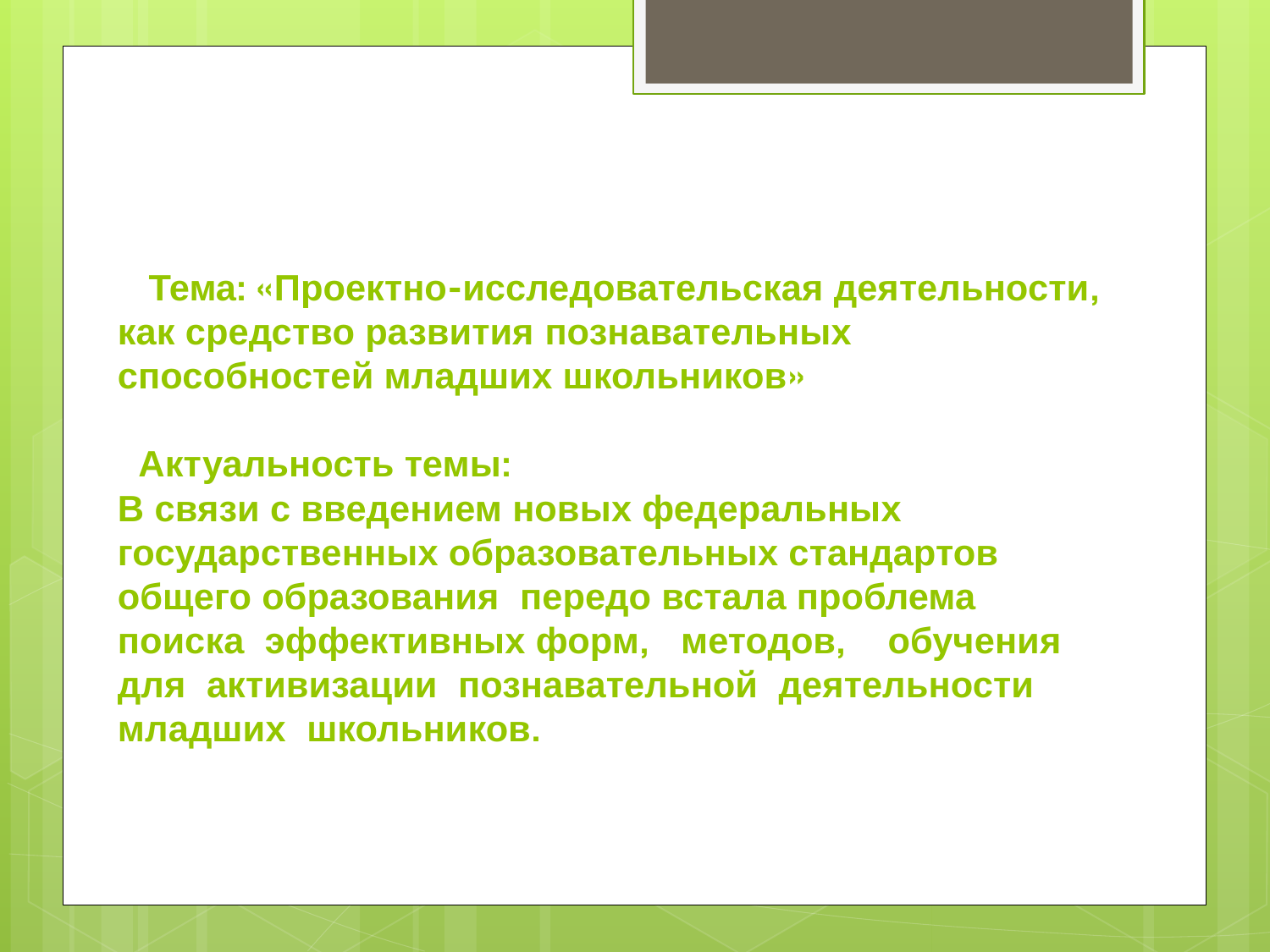

# Тема: «Проектно-исследовательская деятельности, как средство развития познавательных способностей младших школьников» Актуальность темы: В связи с введением новых федеральных государственных образовательных стандартов общего образования  передо встала проблема поиска  эффективных форм,   методов,    обучения для  активизации  познавательной  деятельности  младших  школьников.